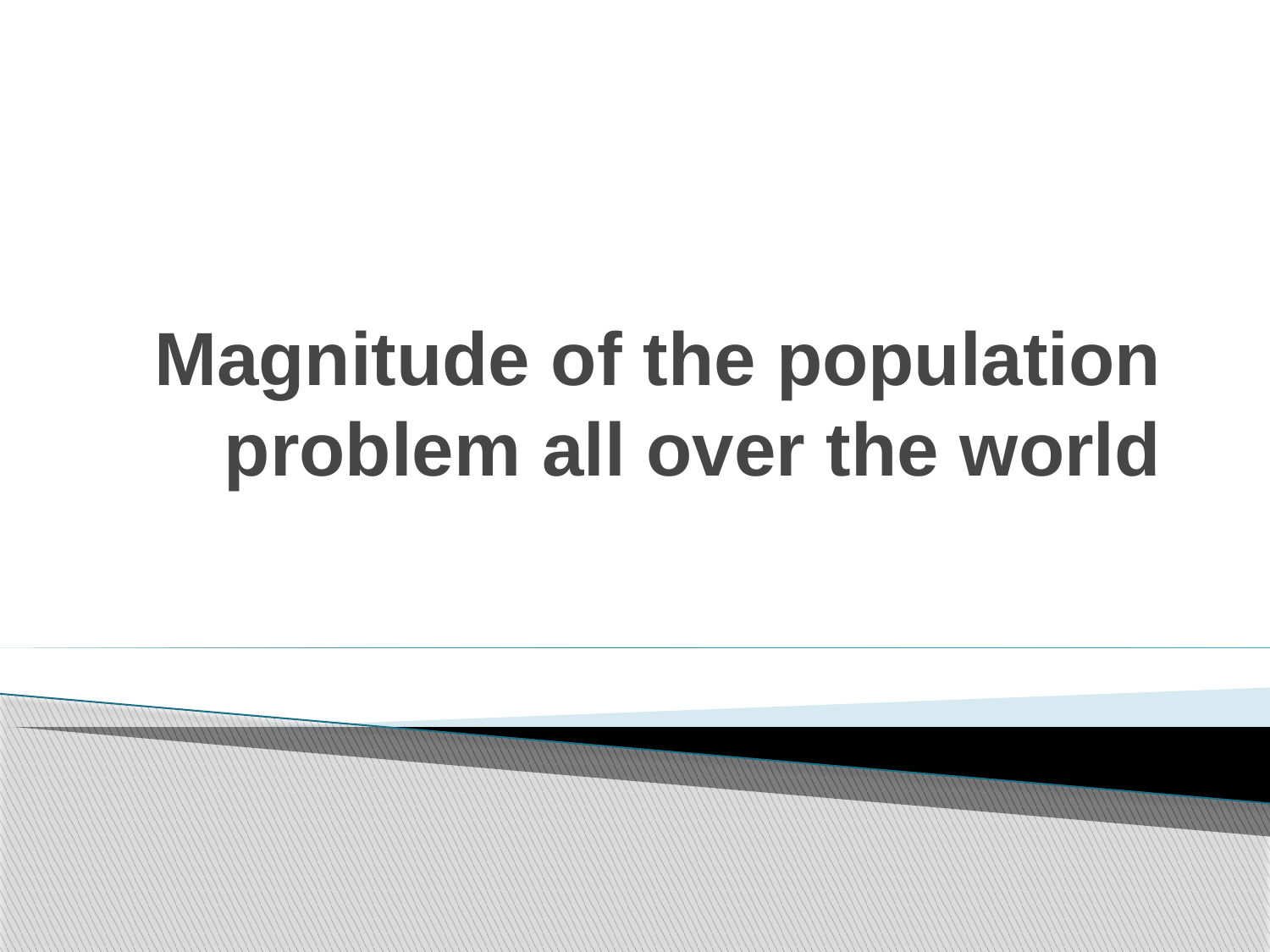

# Magnitude of the population problem all over the world